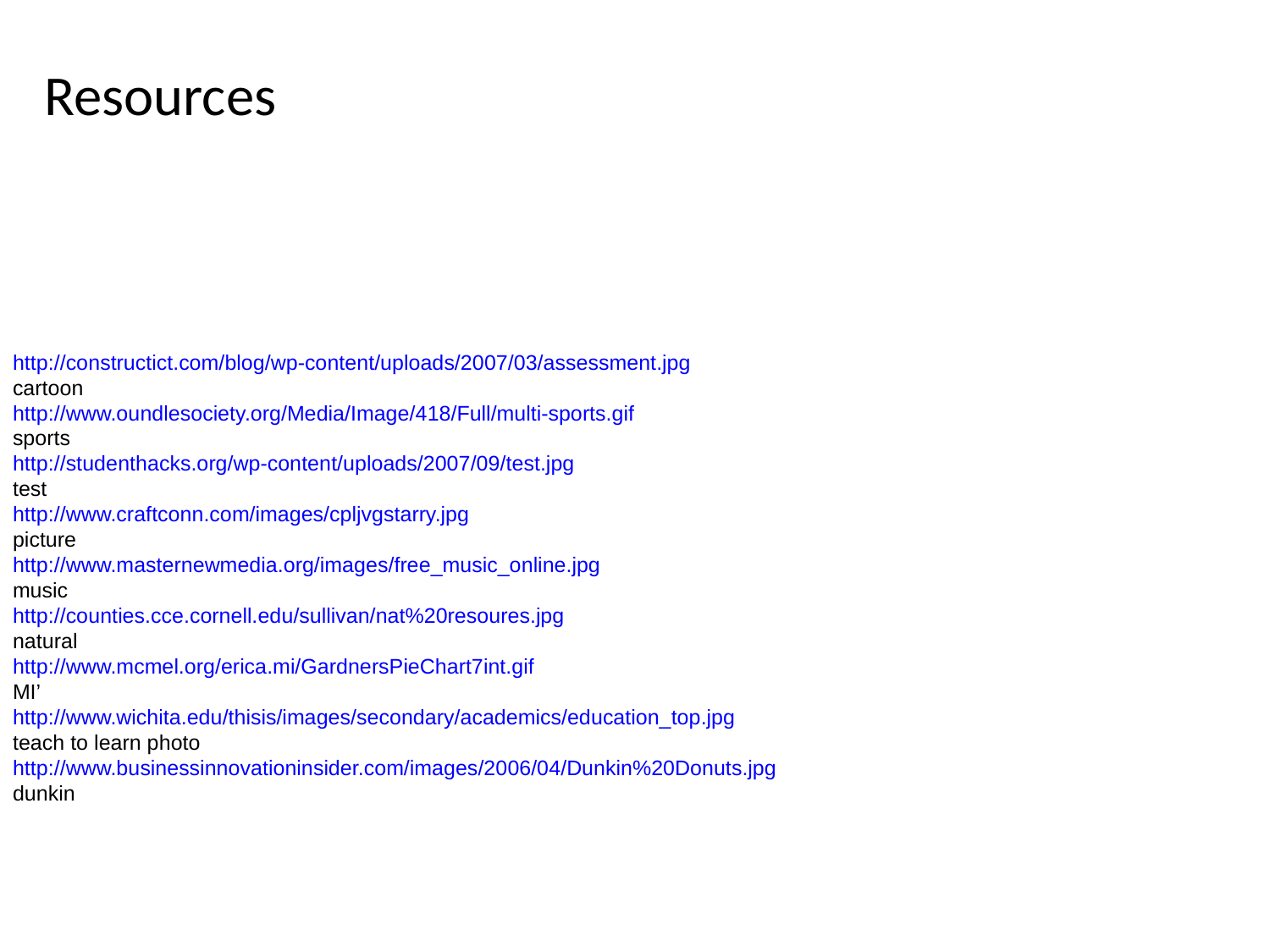

Resources

http://constructict.com/blog/wp-content/uploads/2007/03/assessment.jpg
cartoon
http://www.oundlesociety.org/Media/Image/418/Full/multi-sports.gif
sports
http://studenthacks.org/wp-content/uploads/2007/09/test.jpg
test
http://www.craftconn.com/images/cpljvgstarry.jpg
picture
http://www.masternewmedia.org/images/free_music_online.jpg
music
http://counties.cce.cornell.edu/sullivan/nat%20resoures.jpg
natural
http://www.mcmel.org/erica.mi/GardnersPieChart7int.gif
MI’
http://www.wichita.edu/thisis/images/secondary/academics/education_top.jpg
teach to learn photo
http://www.businessinnovationinsider.com/images/2006/04/Dunkin%20Donuts.jpg
dunkin